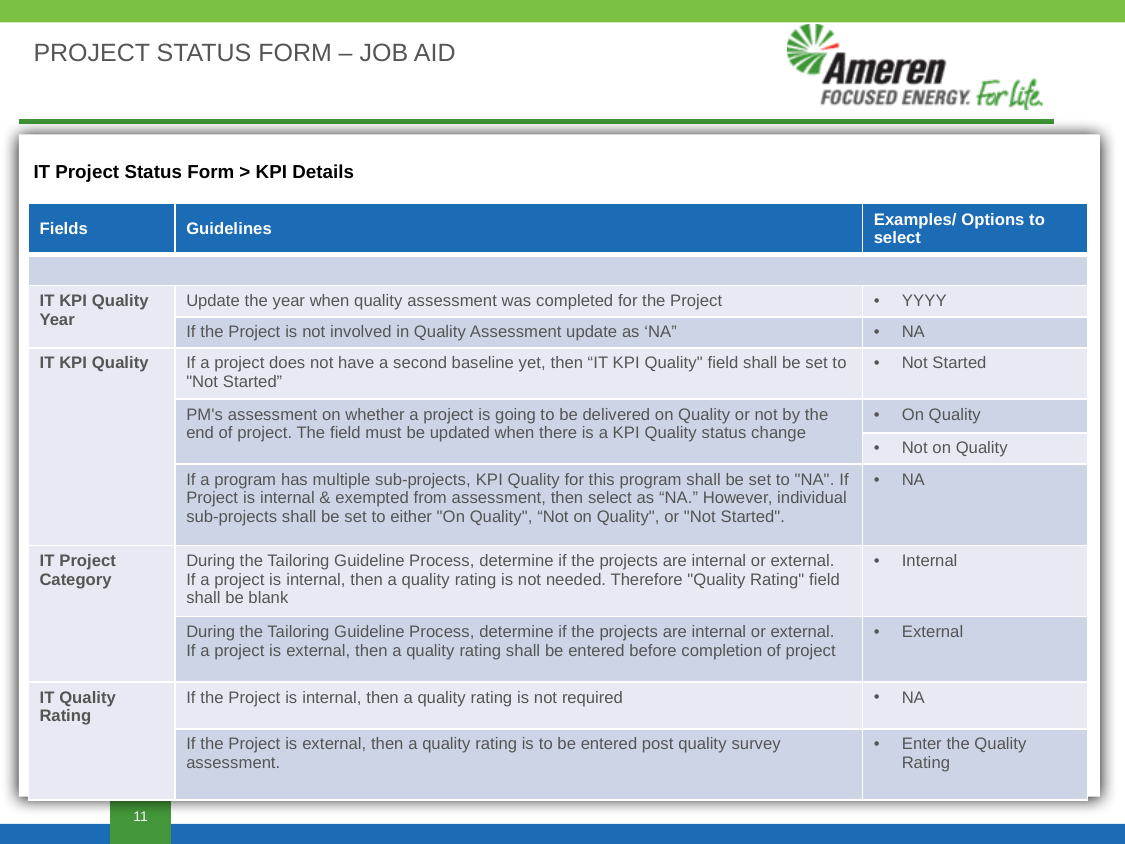

# PROJECT STATUS FORM – JOB AID

IT Project Status Form > KPI Details
| Fields | Guidelines | Examples/ Options to select |
| --- | --- | --- |
|  |  |  |
| IT KPI Quality Year | Update the year when quality assessment was completed for the Project | YYYY |
|  | If the Project is not involved in Quality Assessment update as ‘NA” | NA |
| IT KPI Quality | If a project does not have a second baseline yet, then “IT KPI Quality" field shall be set to "Not Started” | Not Started |
|  | PM's assessment on whether a project is going to be delivered on Quality or not by the end of project. The field must be updated when there is a KPI Quality status change | On Quality |
|  |  | Not on Quality |
|  | If a program has multiple sub-projects, KPI Quality for this program shall be set to "NA". If Project is internal & exempted from assessment, then select as “NA.” However, individual sub-projects shall be set to either "On Quality", “Not on Quality", or "Not Started". | NA |
| IT Project Category | During the Tailoring Guideline Process, determine if the projects are internal or external. If a project is internal, then a quality rating is not needed. Therefore "Quality Rating" field shall be blank | Internal |
|  | During the Tailoring Guideline Process, determine if the projects are internal or external. If a project is external, then a quality rating shall be entered before completion of project | External |
| IT Quality Rating | If the Project is internal, then a quality rating is not required | NA |
|  | If the Project is external, then a quality rating is to be entered post quality survey assessment. | Enter the Quality Rating |
11